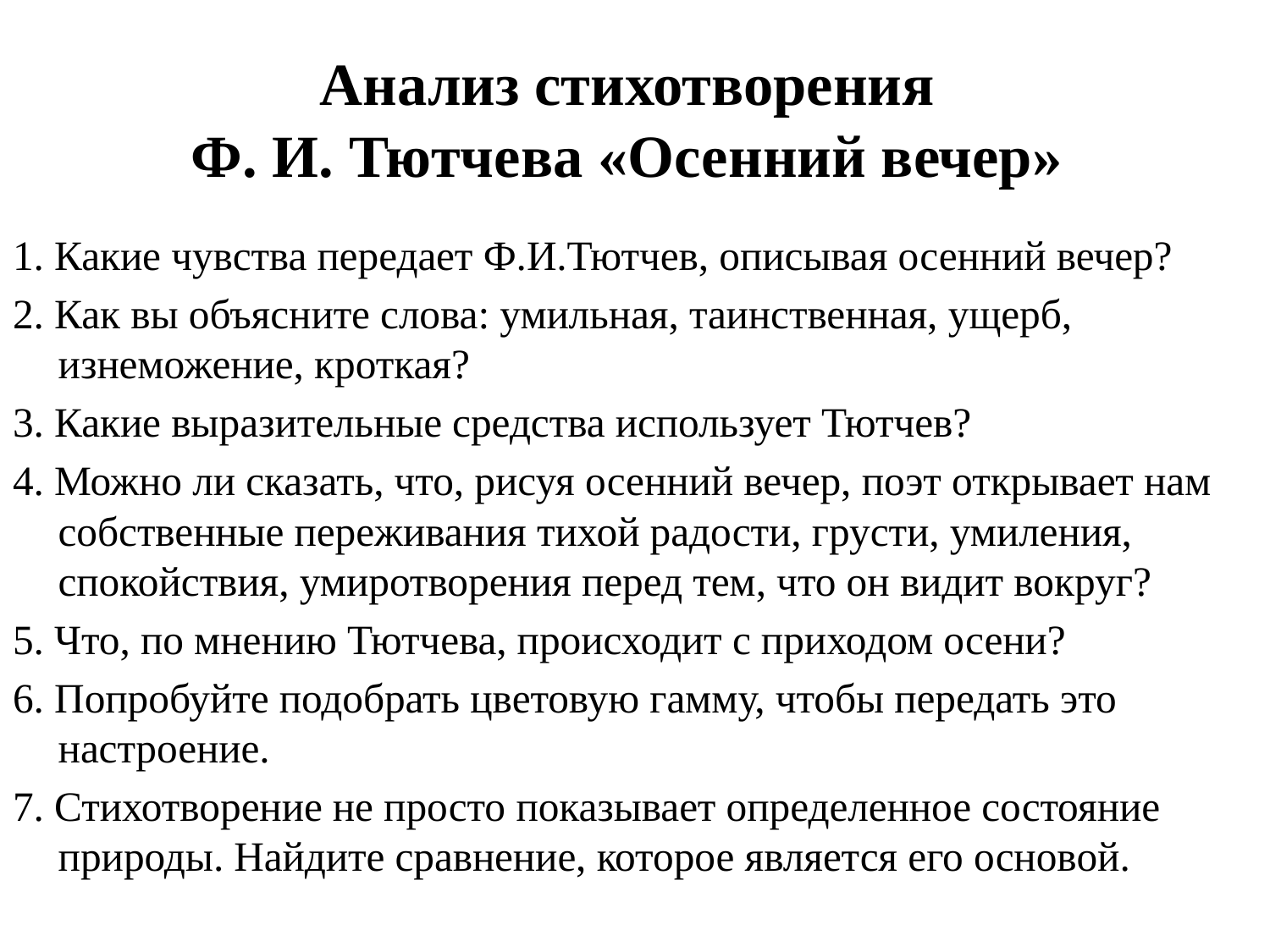

# Анализ стихотворения  Ф. И. Тютчева «Осенний вечер»
1. Какие чувства передает Ф.И.Тютчев, описывая осенний вечер?
2. Как вы объясните слова: умильная, таинственная, ущерб, изнеможение, кроткая?
3. Какие выразительные средства использует Тютчев?
4. Можно ли сказать, что, рисуя осенний вечер, поэт открывает нам собственные переживания тихой радости, грусти, умиления, спокойствия, умиротворения перед тем, что он видит вокруг?
5. Что, по мнению Тютчева, происходит с приходом осени?
6. Попробуйте подобрать цветовую гамму, чтобы передать это настроение.
7. Стихотворение не просто показывает определенное состояние природы. Найдите сравнение, которое является его основой.